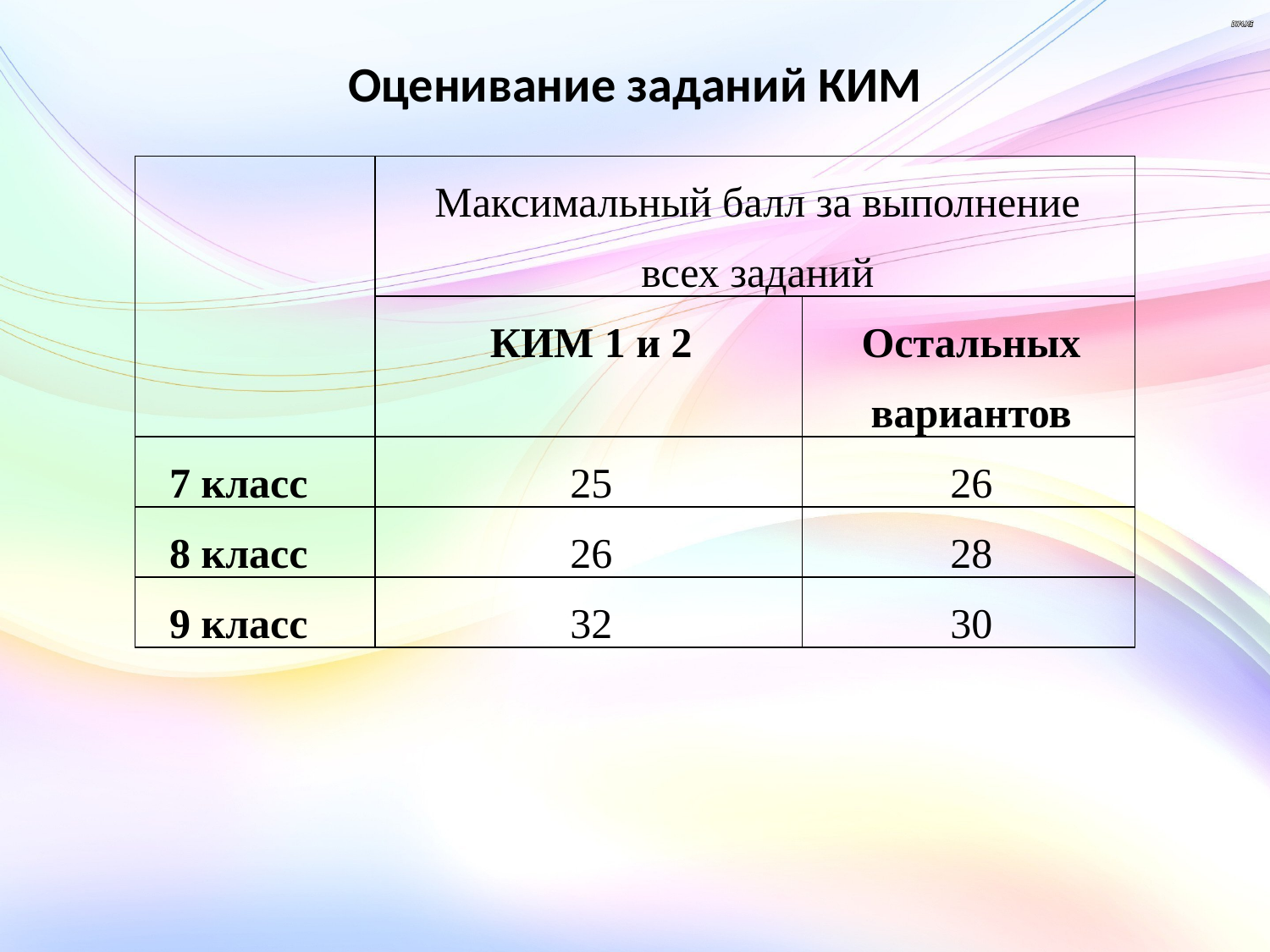

Оценивание заданий КИМ
|  | Максимальный балл за выполнение всех заданий |  |
| --- | --- | --- |
|  | КИМ 1 и 2 | Остальных вариантов |
| 7 класс | 25 | 26 |
| 8 класс | 26 | 28 |
| 9 класс | 32 | 30 |